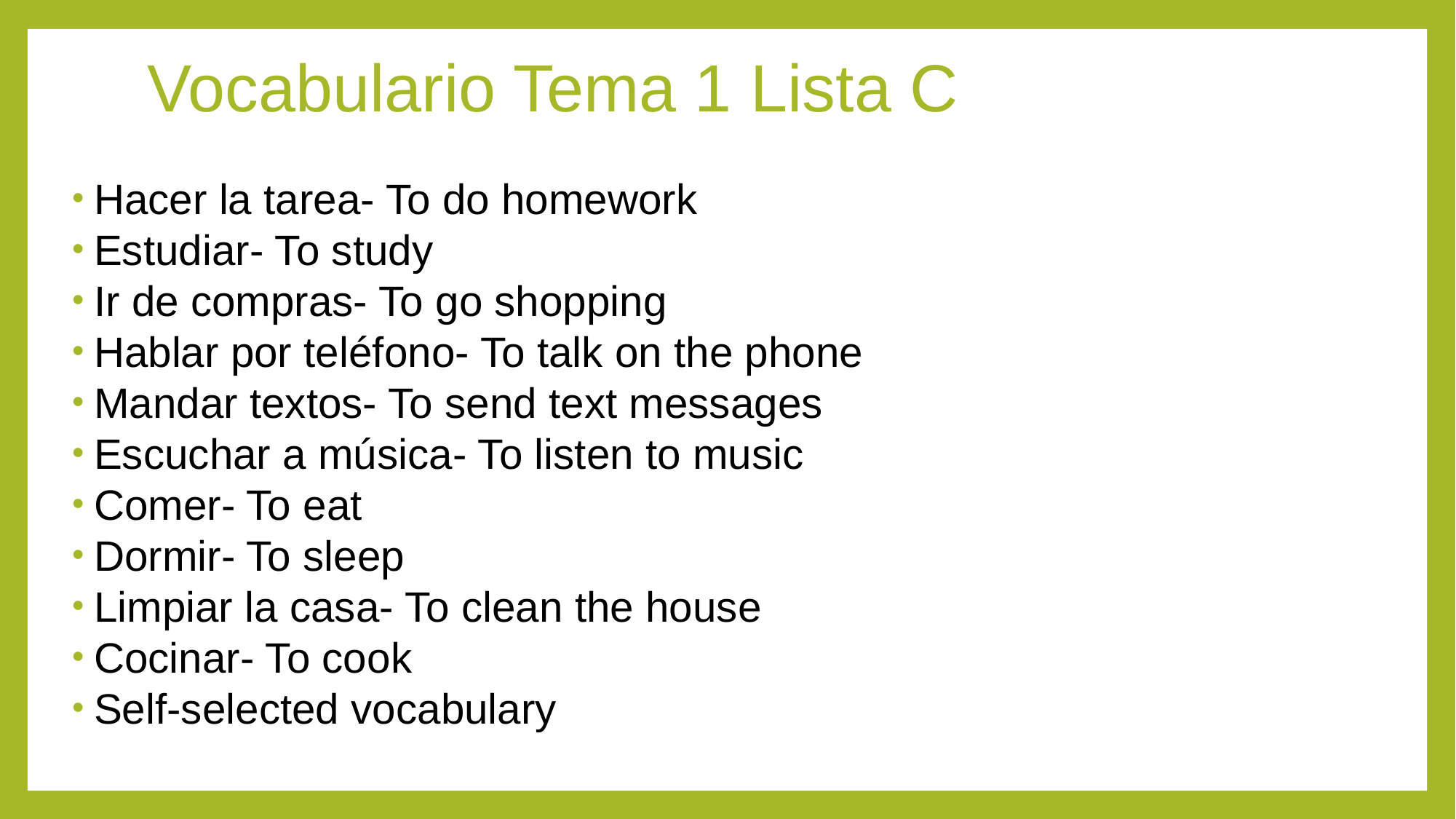

# Vocabulario Tema 1 Lista C
Hacer la tarea- To do homework
Estudiar- To study
Ir de compras- To go shopping
Hablar por teléfono- To talk on the phone
Mandar textos- To send text messages
Escuchar a música- To listen to music
Comer- To eat
Dormir- To sleep
Limpiar la casa- To clean the house
Cocinar- To cook
Self-selected vocabulary